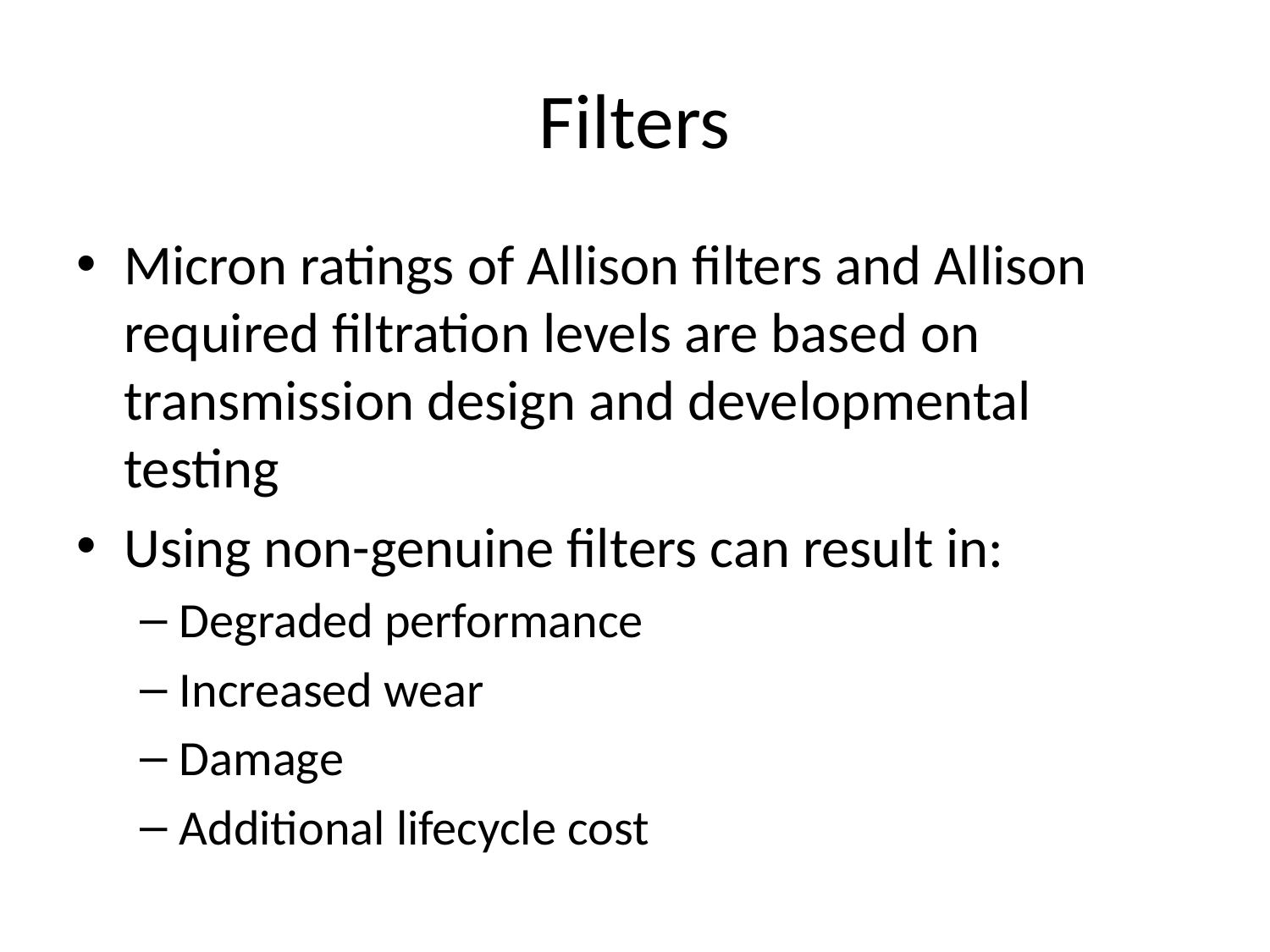

# Filters
Micron ratings of Allison filters and Allison required filtration levels are based on transmission design and developmental testing
Using non-genuine filters can result in:
Degraded performance
Increased wear
Damage
Additional lifecycle cost